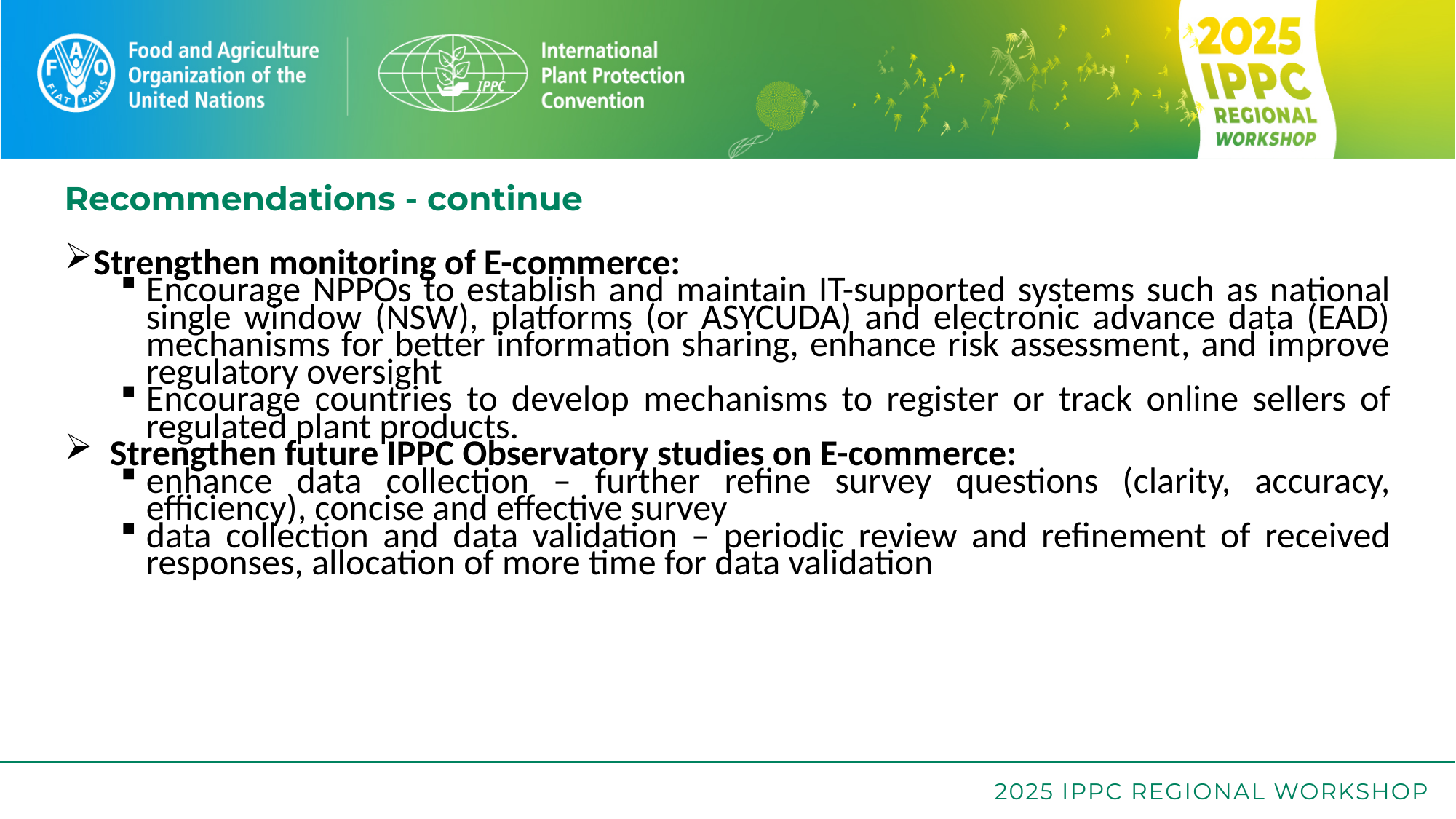

# Recommendations - continue
Strengthen monitoring of E-commerce:
Encourage NPPOs to establish and maintain IT-supported systems such as national single window (NSW), platforms (or ASYCUDA) and electronic advance data (EAD) mechanisms for better information sharing, enhance risk assessment, and improve regulatory oversight
Encourage countries to develop mechanisms to register or track online sellers of regulated plant products.
  Strengthen future IPPC Observatory studies on E-commerce:
enhance data collection – further refine survey questions (clarity, accuracy, efficiency), concise and effective survey
data collection and data validation – periodic review and refinement of received responses, allocation of more time for data validation